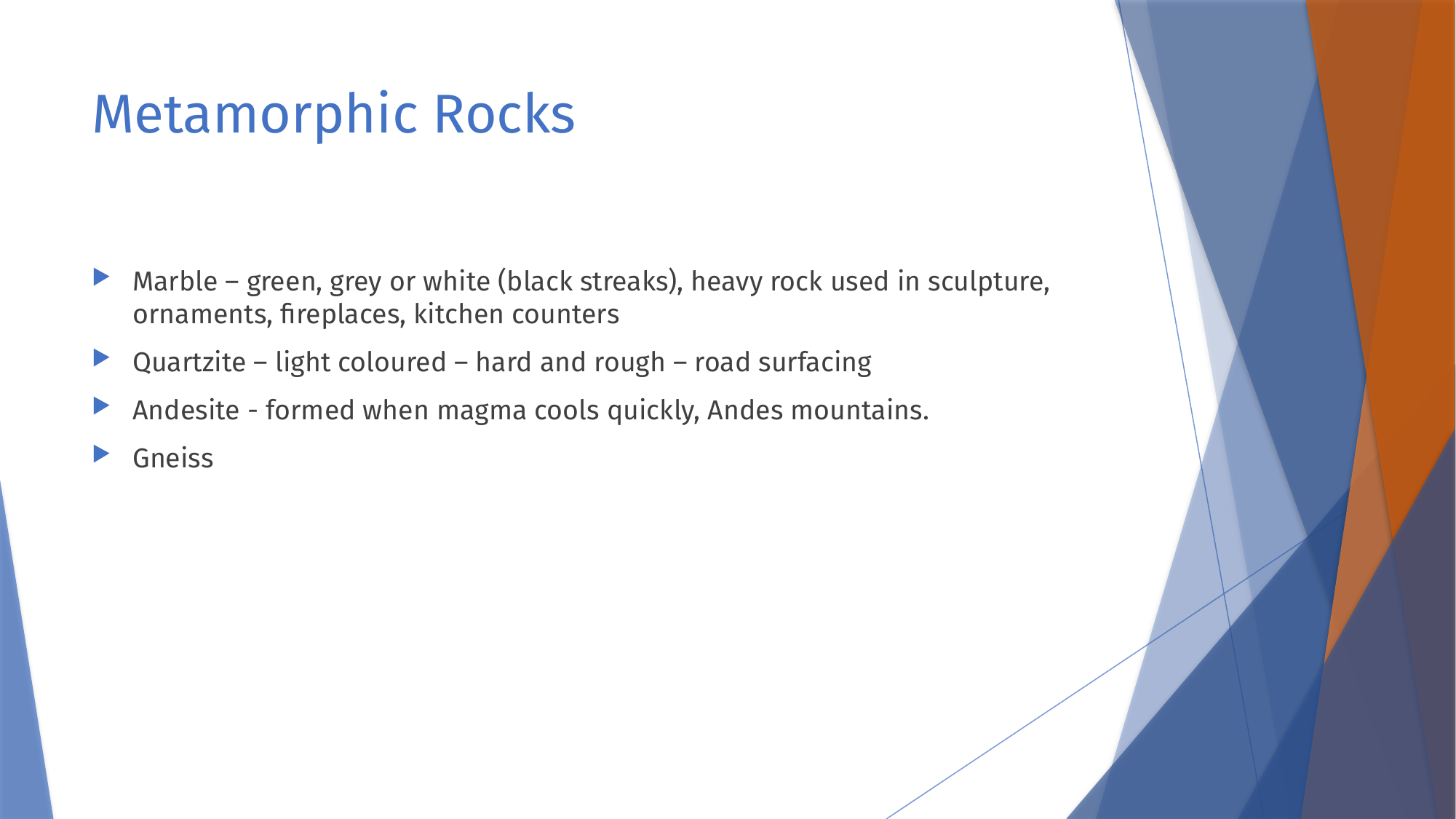

# Metamorphic Rocks
Marble – green, grey or white (black streaks), heavy rock used in sculpture, ornaments, fireplaces, kitchen counters
Quartzite – light coloured – hard and rough – road surfacing
Andesite - formed when magma cools quickly, Andes mountains.
Gneiss